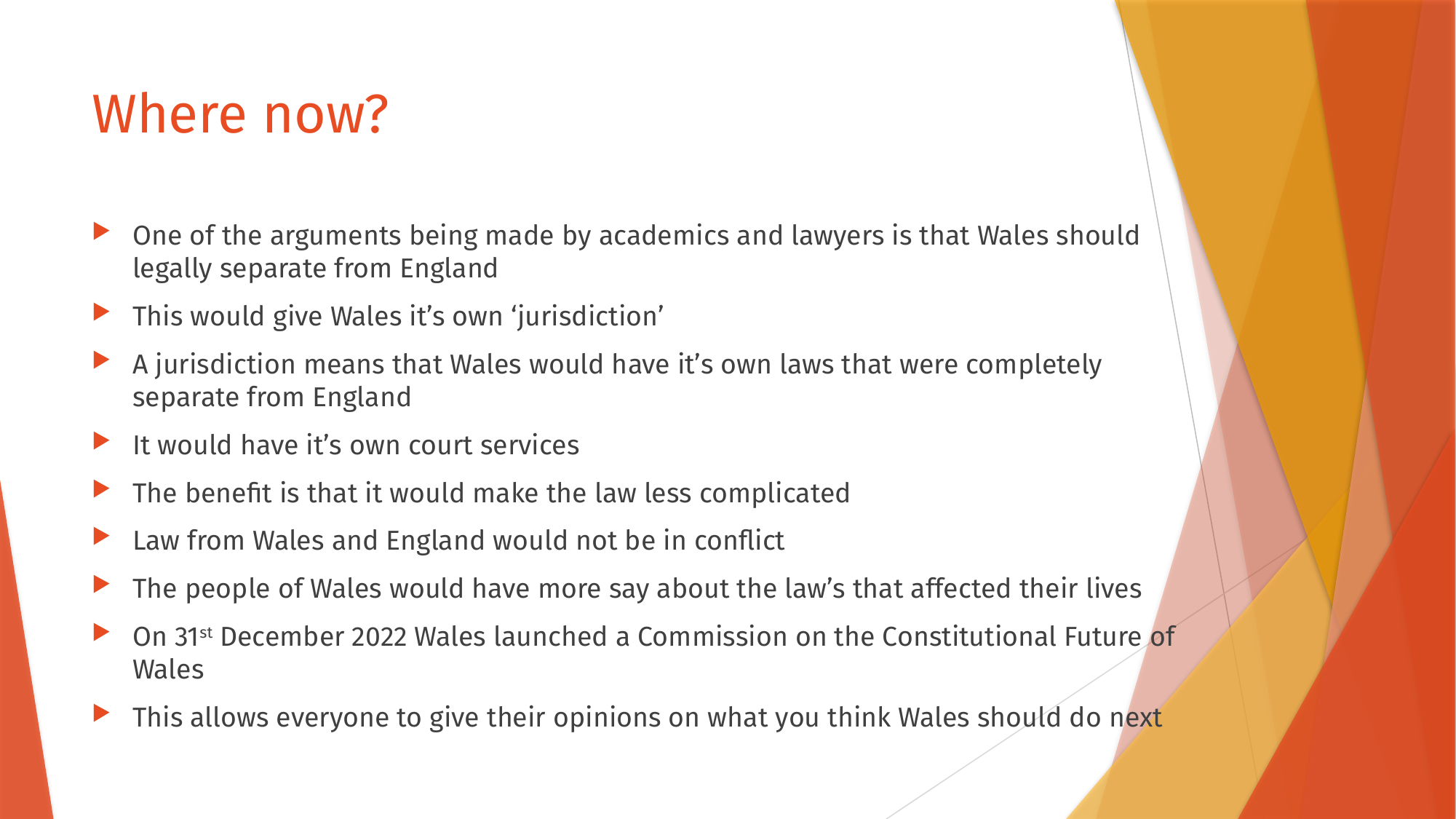

# Where now?
One of the arguments being made by academics and lawyers is that Wales should legally separate from England
This would give Wales it’s own ‘jurisdiction’
A jurisdiction means that Wales would have it’s own laws that were completely separate from England
It would have it’s own court services
The benefit is that it would make the law less complicated
Law from Wales and England would not be in conflict
The people of Wales would have more say about the law’s that affected their lives
On 31st December 2022 Wales launched a Commission on the Constitutional Future of Wales
This allows everyone to give their opinions on what you think Wales should do next